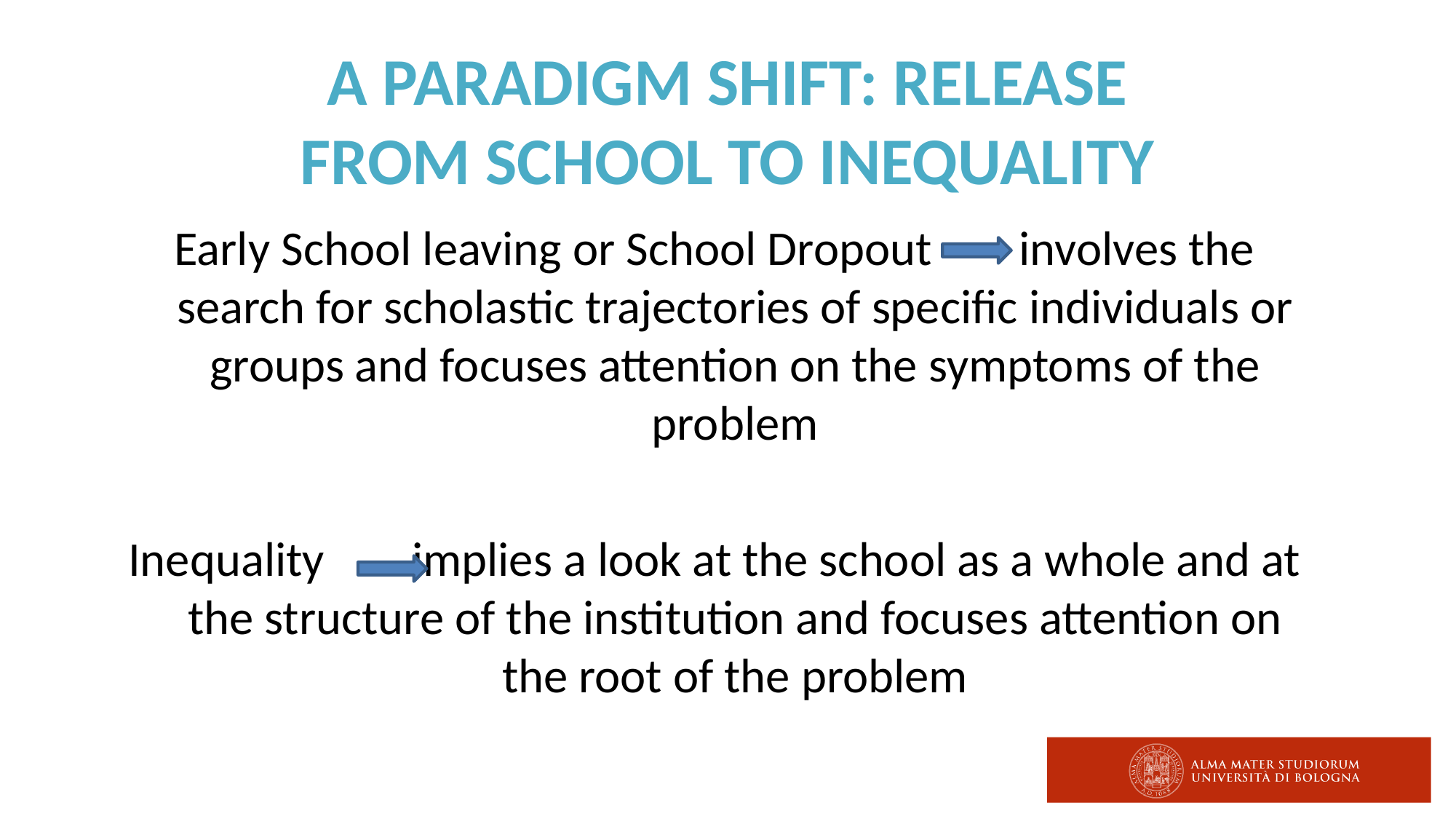

# A PARADIGM SHIFT: RELEASE FROM SCHOOL TO INEQUALITY
Early School leaving or School Dropout        involves the search for scholastic trajectories of specific individuals or groups and focuses attention on the symptoms of the problem

Inequality        implies a look at the school as a whole and at the structure of the institution and focuses attention on the root of the problem